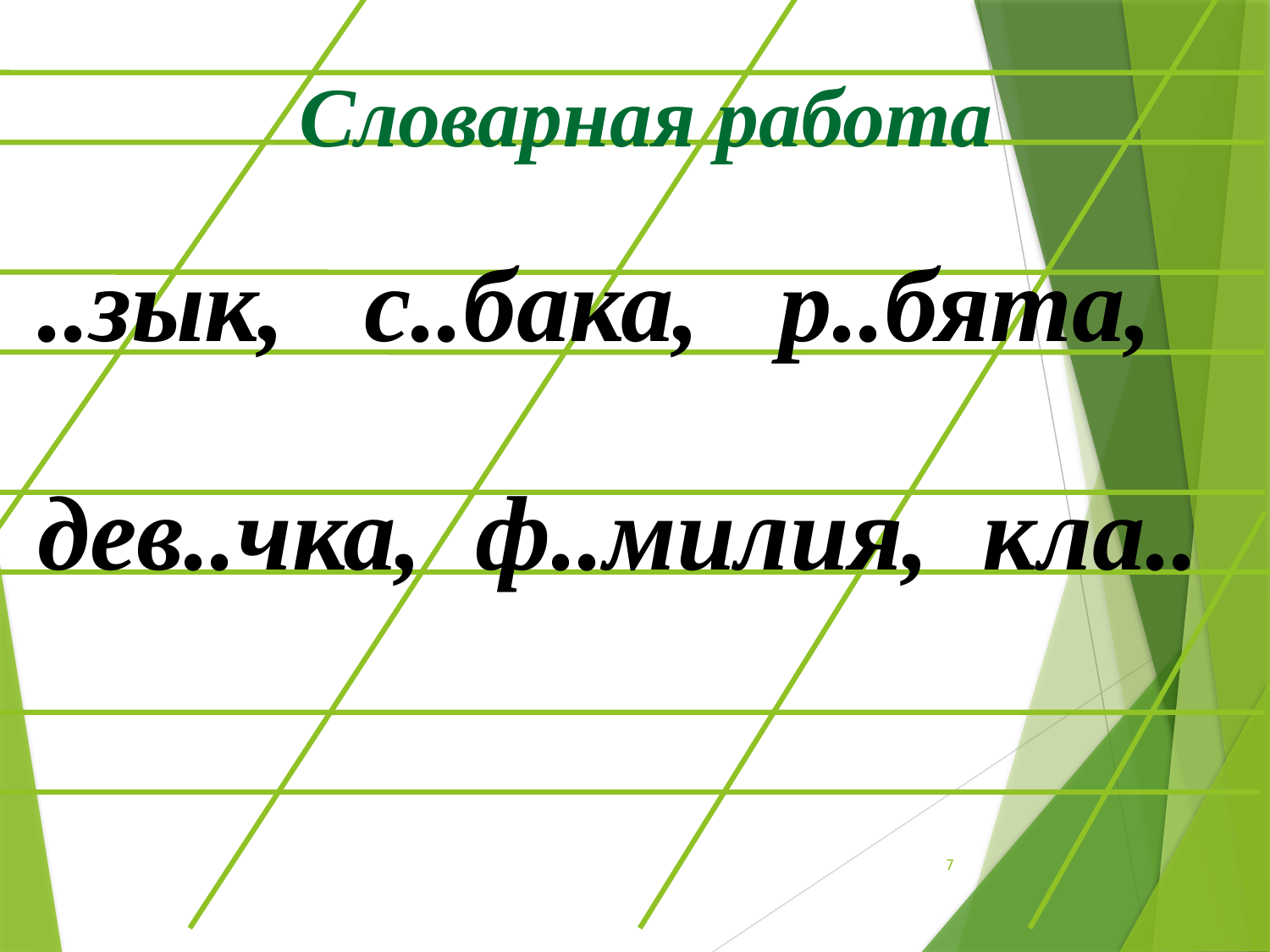

Словарная работа

..зык,   с..бака,   р..бята,

дев..чка,  ф..милия,  кла..
7